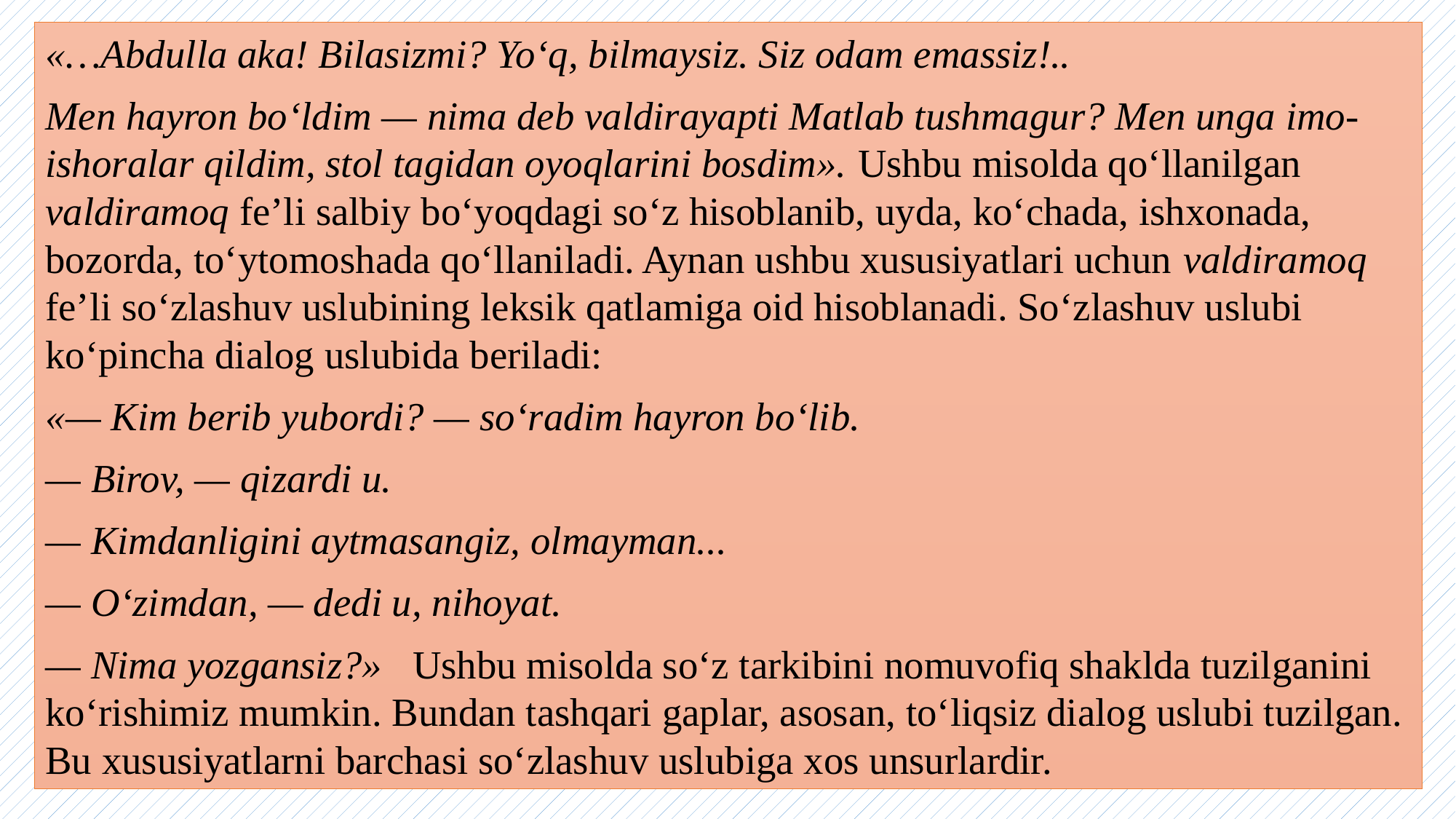

«…Abdulla aka! Bilasizmi? Yo‘q, bilmaysiz. Siz odam emassiz!..
Men hayron bo‘ldim — nima deb valdirayapti Matlab tushmagur? Men unga imo-ishoralar qildim, stol tagidan oyoqlarini bosdim». Ushbu misolda qo‘llanilgan valdiramoq fe’li salbiy bo‘yoqdagi so‘z hisoblanib, uyda, ko‘chada, ishxonada, bozorda, to‘ytomoshada qo‘llaniladi. Aynan ushbu xususiyatlari uchun valdiramoq  fe’li so‘zlashuv uslubining leksik qatlamiga oid hisoblanadi. So‘zlashuv uslubi ko‘pincha dialog uslubida beriladi:
«— Kim berib yubordi? — so‘radim hayron bo‘lib.
— Birov, — qizardi u.
— Kimdanligini aytmasangiz, olmayman...
— O‘zimdan, — dedi u, nihoyat.
— Nima yozgansiz?»   Ushbu misolda so‘z tarkibini nomuvofiq shaklda tuzilganini ko‘rishimiz mumkin. Bundan tashqari gaplar, asosan, to‘liqsiz dialog uslubi tuzilgan. Bu xususiyatlarni barchasi so‘zlashuv uslubiga xos unsurlardir.

#